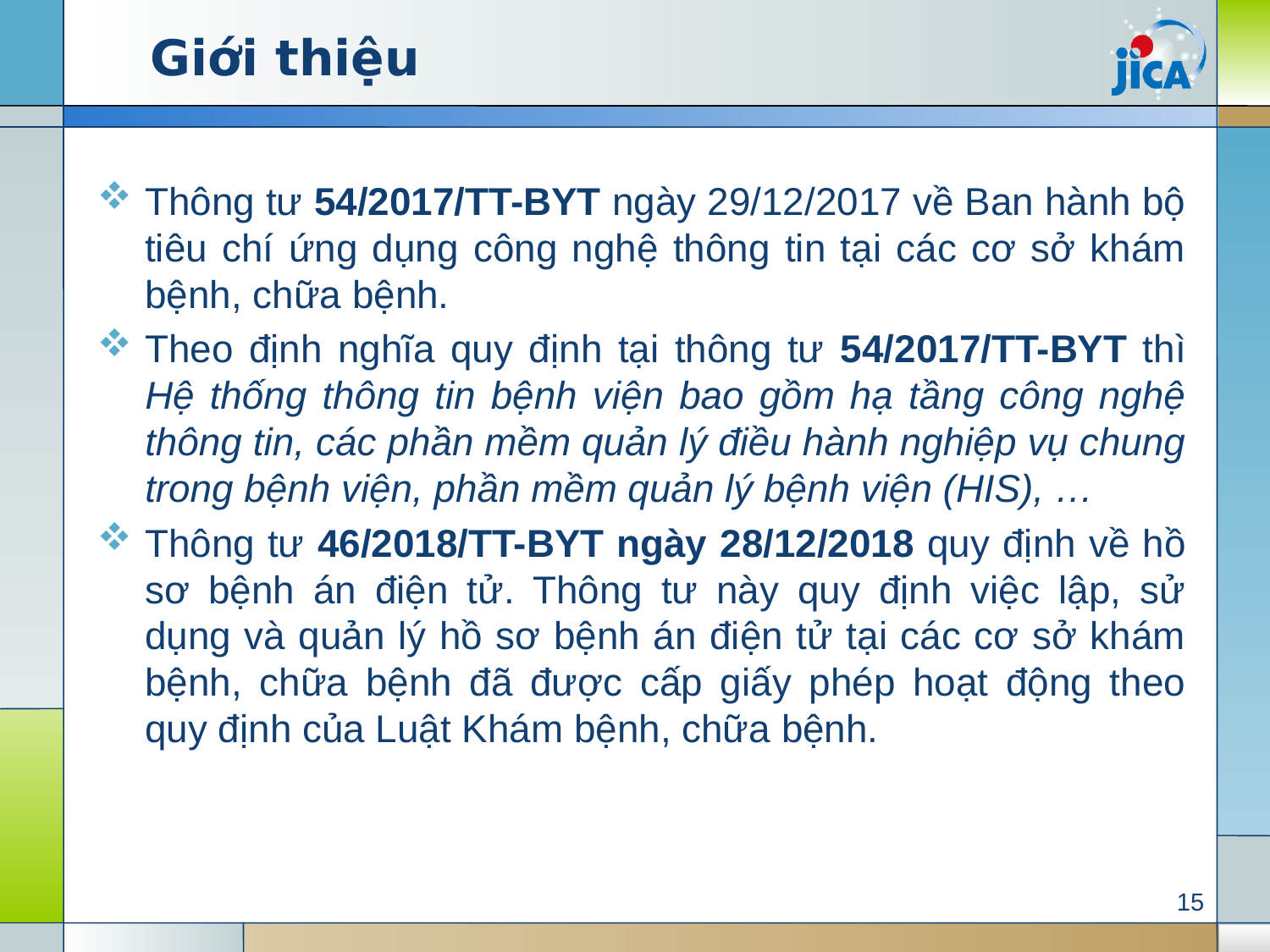

# Giới thiệu
Thông tư 54/2017/TT-BYT ngày 29/12/2017 về Ban hành bộ tiêu chí ứng dụng công nghệ thông tin tại các cơ sở khám bệnh, chữa bệnh.
Theo định nghĩa quy định tại thông tư 54/2017/TT-BYT thì Hệ thống thông tin bệnh viện bao gồm hạ tầng công nghệ thông tin, các phần mềm quản lý điều hành nghiệp vụ chung trong bệnh viện, phần mềm quản lý bệnh viện (HIS), …
Thông tư 46/2018/TT-BYT ngày 28/12/2018 quy định về hồ sơ bệnh án điện tử. Thông tư này quy định việc lập, sử dụng và quản lý hồ sơ bệnh án điện tử tại các cơ sở khám bệnh, chữa bệnh đã được cấp giấy phép hoạt động theo quy định của Luật Khám bệnh, chữa bệnh.

15